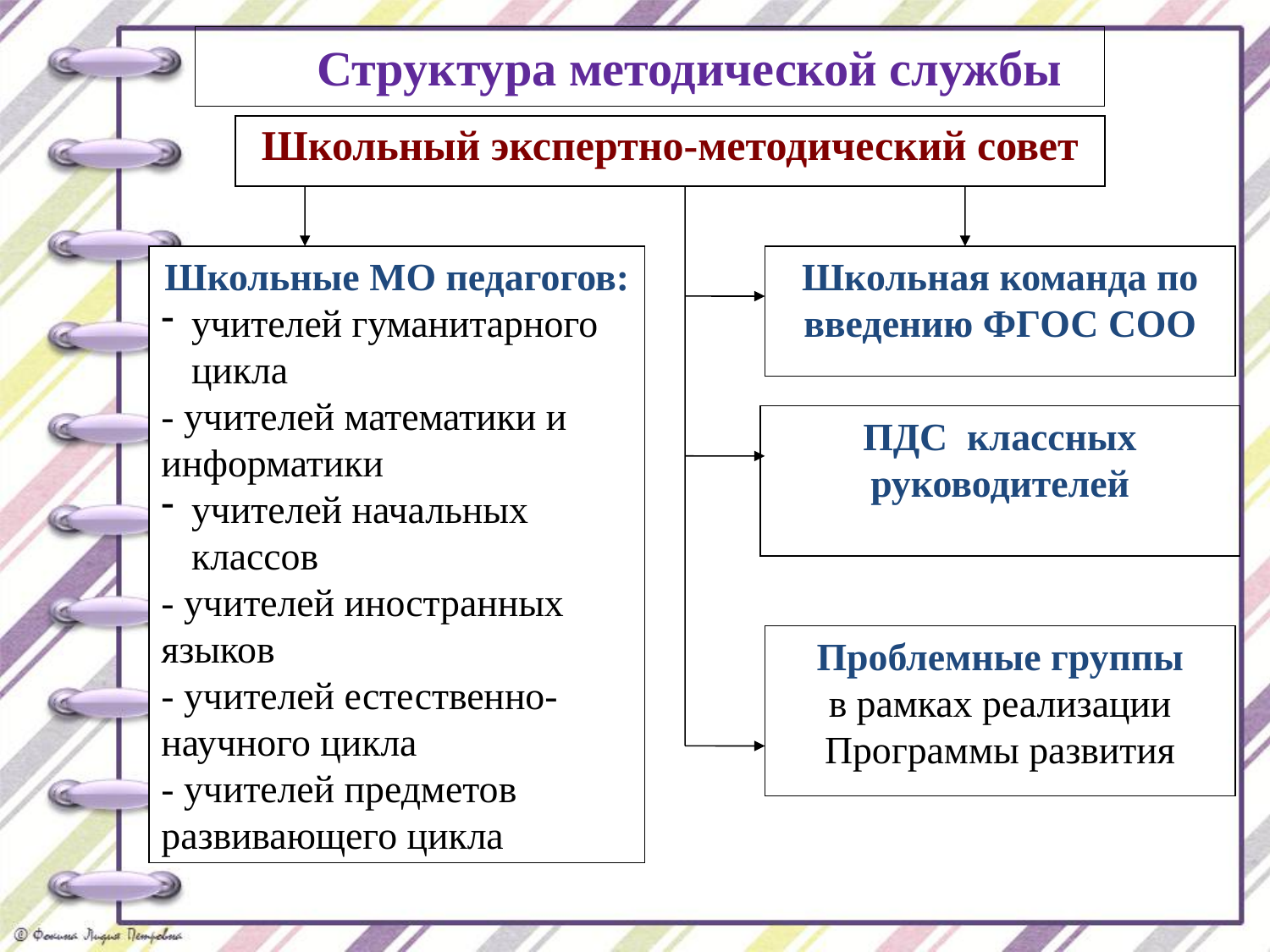

Структура методической службы
| Школьный экспертно-методический совет |
| --- |

Школьные МО педагогов:
учителей гуманитарного цикла
- учителей математики и информатики
учителей начальных классов
- учителей иностранных языков
- учителей естественно-научного цикла
- учителей предметов развивающего цикла

Школьная команда по введению ФГОС СОО

ПДС  классных руководителей

Проблемные группы
в рамках реализации Программы развития